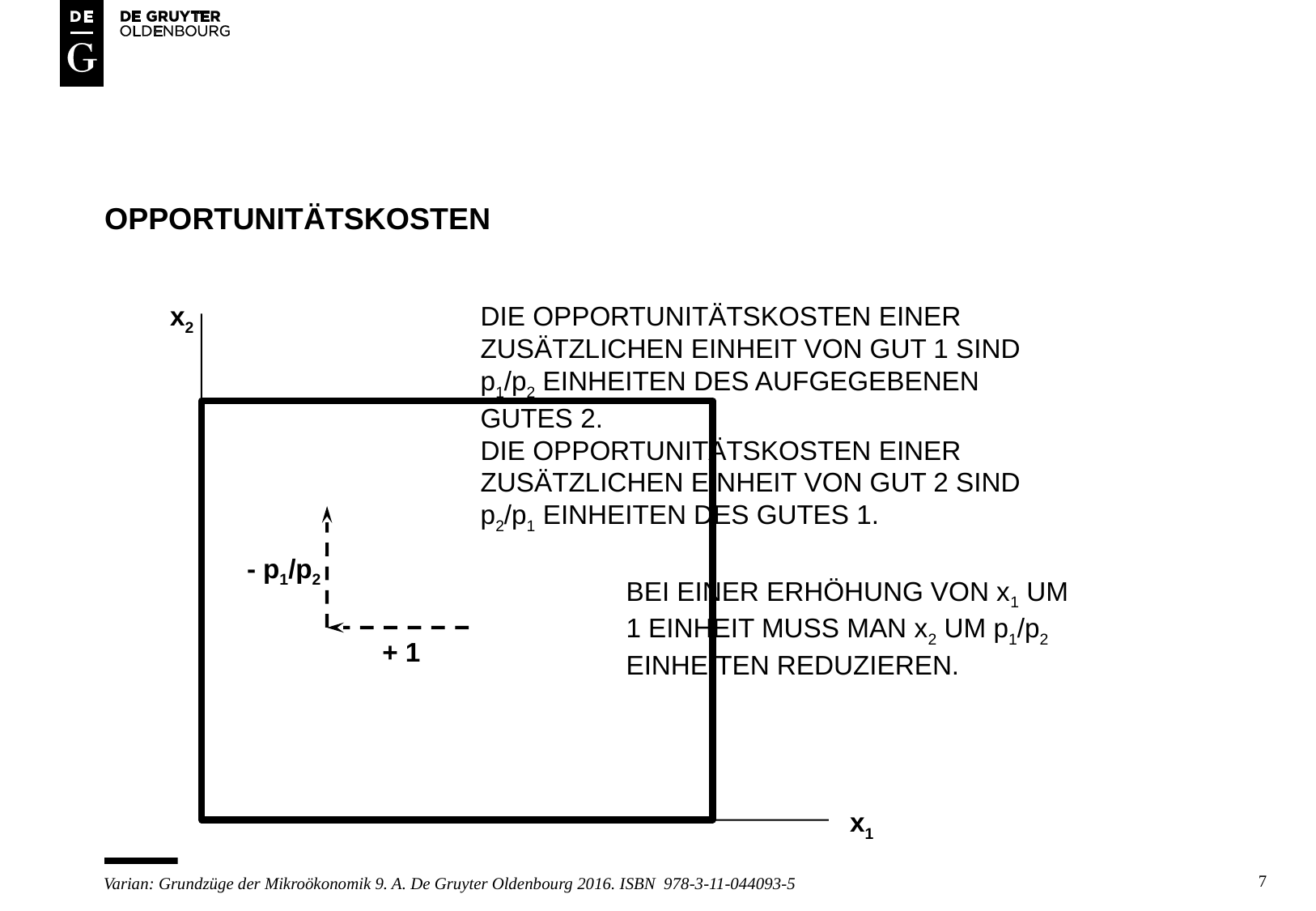

# Opportunitätskosten
x2
DIE OPPORTUNITÄTSKOSTEN EINER
ZUSÄTZLICHEN EINHEIT VON GUT 1 SIND p1/p2 EINHEITEN DES AUFGEGEBENEN GUTES 2.
DIE OPPORTUNITÄTSKOSTEN EINER ZUSÄTZLICHEN EINHEIT VON GUT 2 SIND p2/p1 EINHEITEN DES GUTES 1.

- p1/p2
BEI EINER ERHÖHUNG VON x1 UM
1 EINHEIT MUSS MAN x2 UM p1/p2
EINHEITEN REDUZIEREN.

+ 1
x1
7
Varian: Grundzüge der Mikroökonomik 9. A. De Gruyter Oldenbourg 2016. ISBN  978-3-11-044093-5